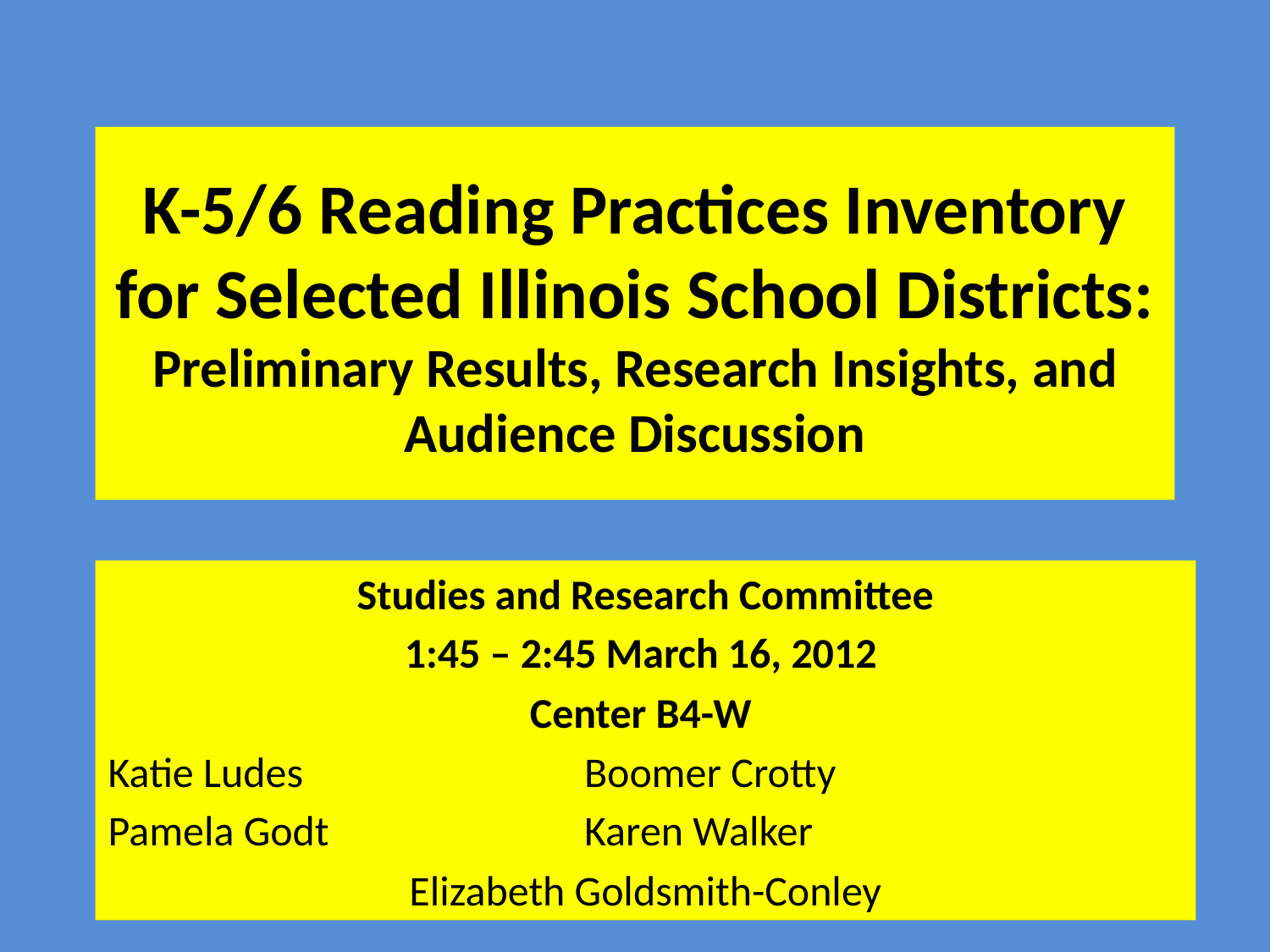

# K-5/6 Reading Practices Inventory for Selected Illinois School Districts: Preliminary Results, Research Insights, and Audience Discussion
Studies and Research Committee
1:45 – 2:45 March 16, 2012
Center B4-W
Katie Ludes			Boomer Crotty
Pamela Godt			Karen Walker
Elizabeth Goldsmith-Conley